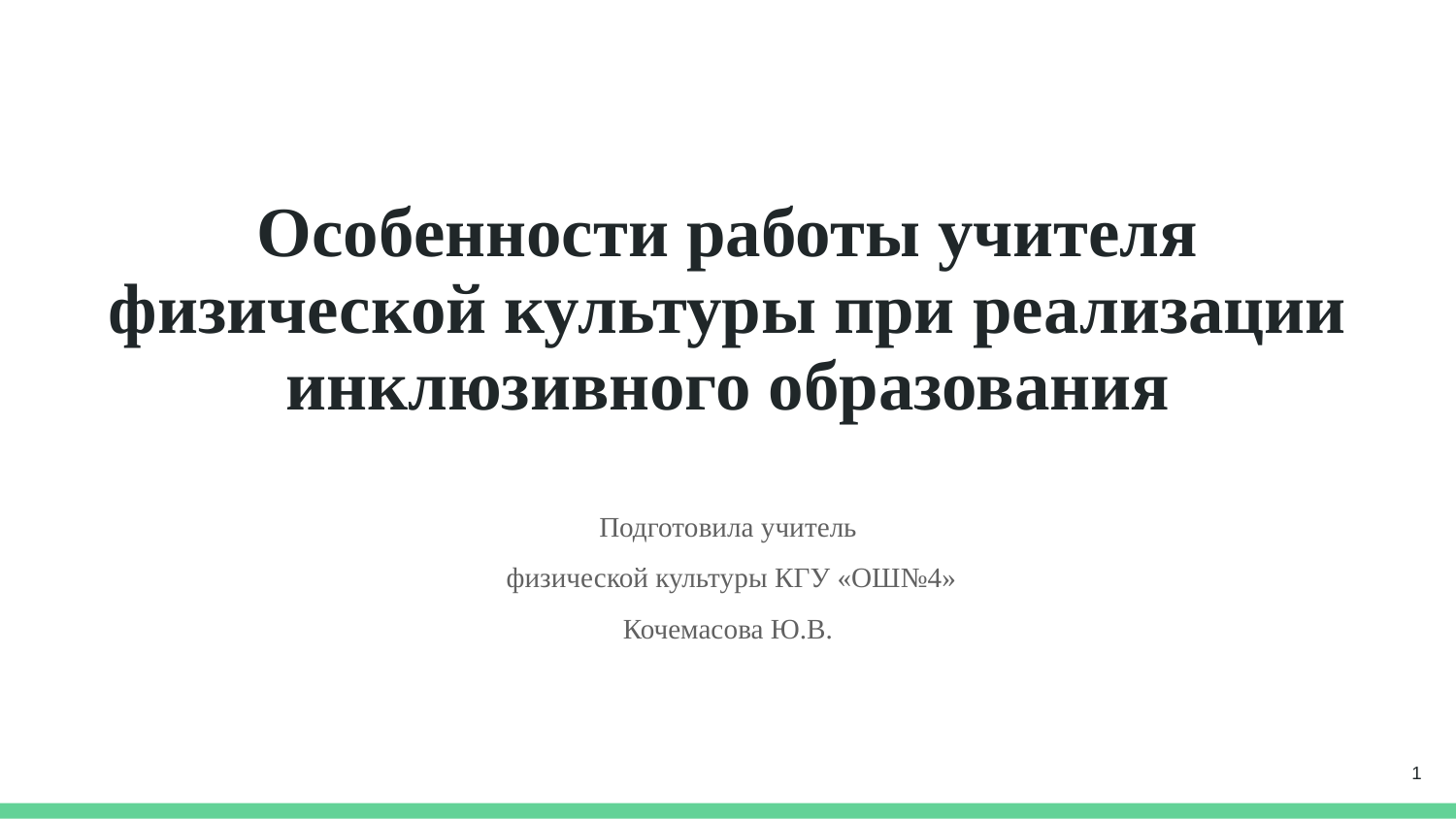

# Особенности работы учителя физической культуры при реализации инклюзивного образования
Подготовила учитель
 физической культуры КГУ «ОШ№4»
Кочемасова Ю.В.
1